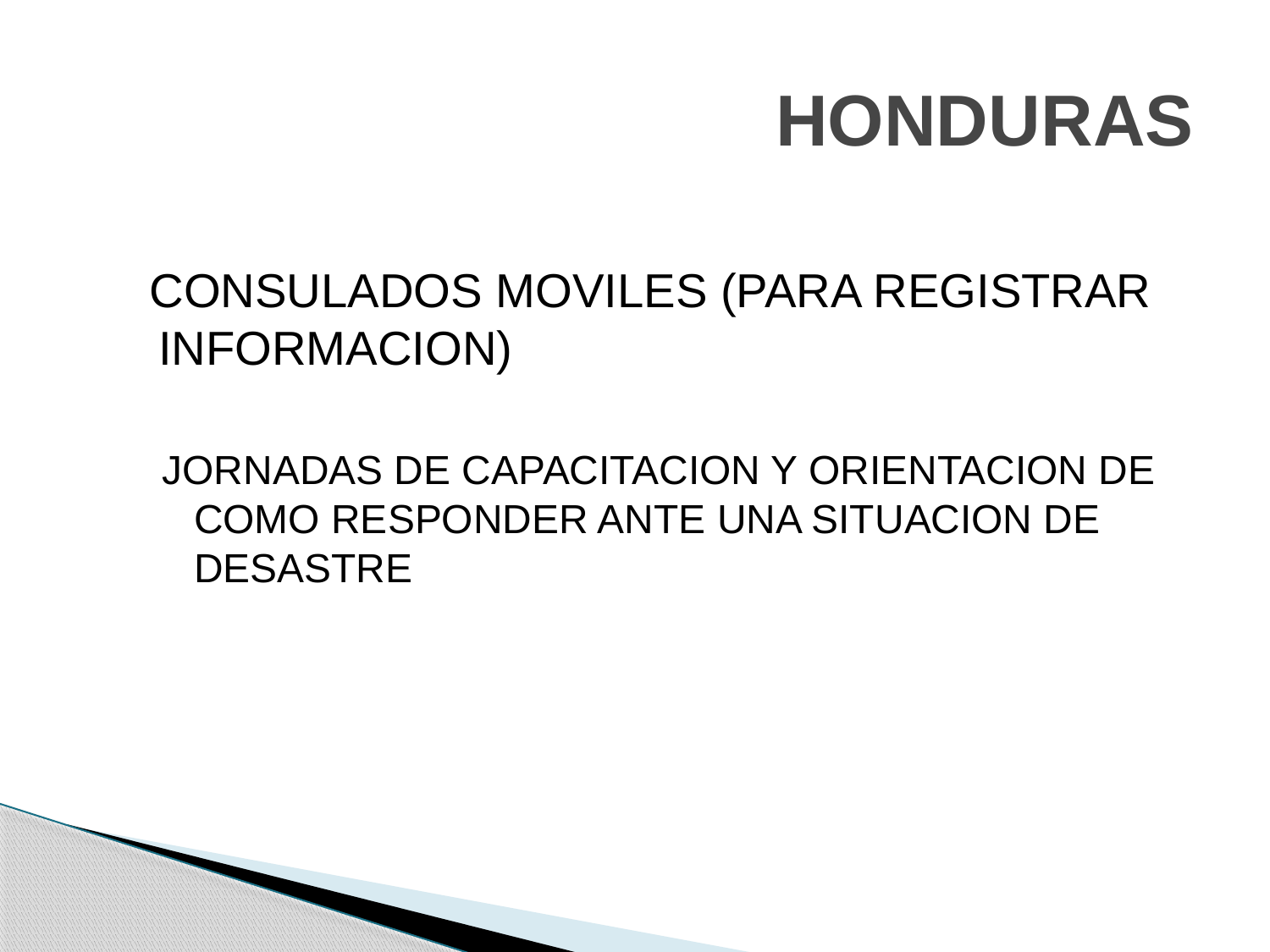

# HONDURAS
  CONSULADOS MOVILES (PARA REGISTRAR INFORMACION)

JORNADAS DE CAPACITACION Y ORIENTACION DE COMO RESPONDER ANTE UNA SITUACION DE DESASTRE